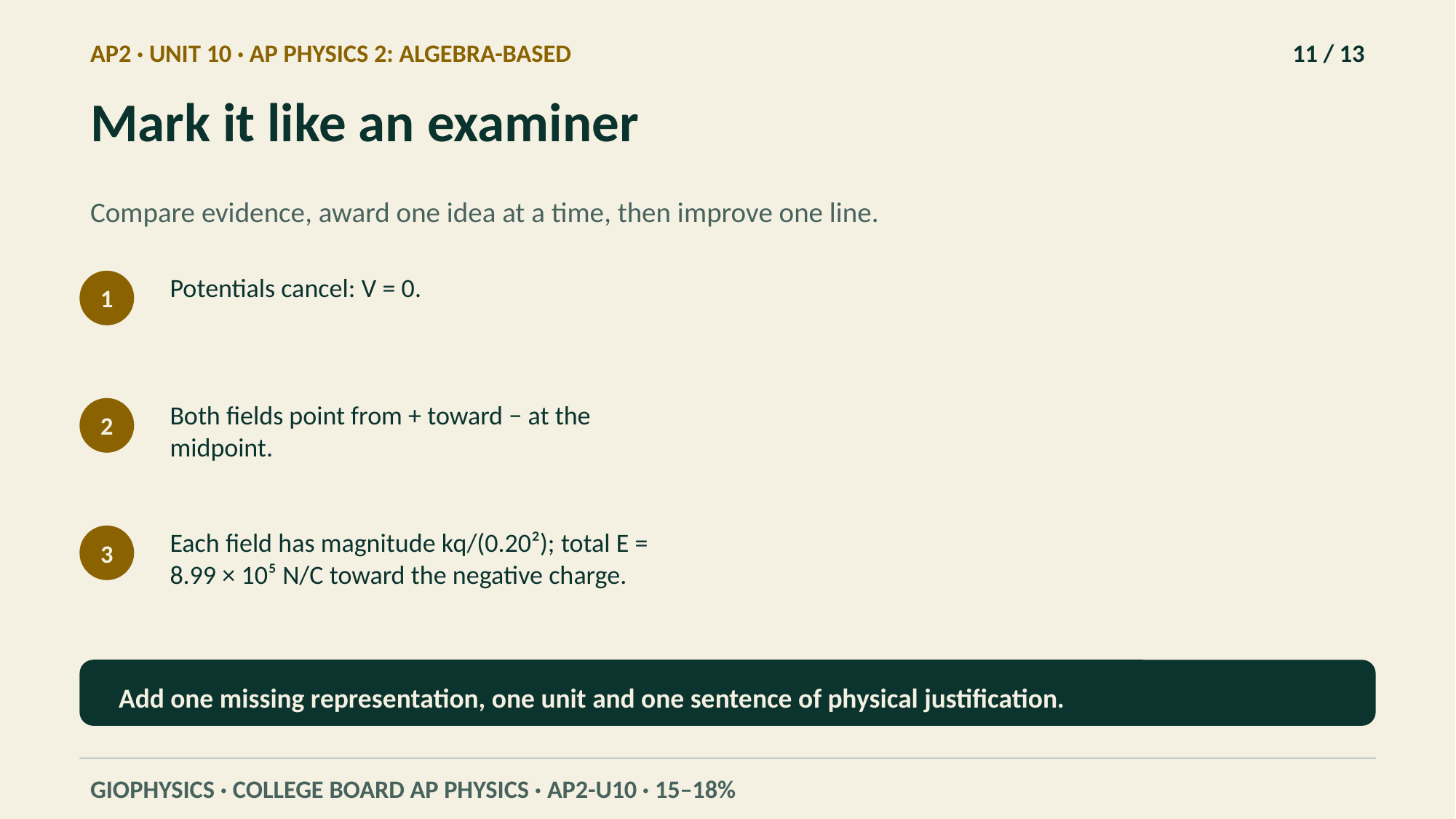

AP2 · UNIT 10 · AP PHYSICS 2: ALGEBRA-BASED
11 / 13
Mark it like an examiner
Compare evidence, award one idea at a time, then improve one line.
Potentials cancel: V = 0.

1
Both fields point from + toward − at the midpoint.

2
Each field has magnitude kq/(0.20²); total E = 8.99 × 10⁵ N/C toward the negative charge.

3

Add one missing representation, one unit and one sentence of physical justification.

GIOPHYSICS · COLLEGE BOARD AP PHYSICS · AP2-U10 · 15–18%